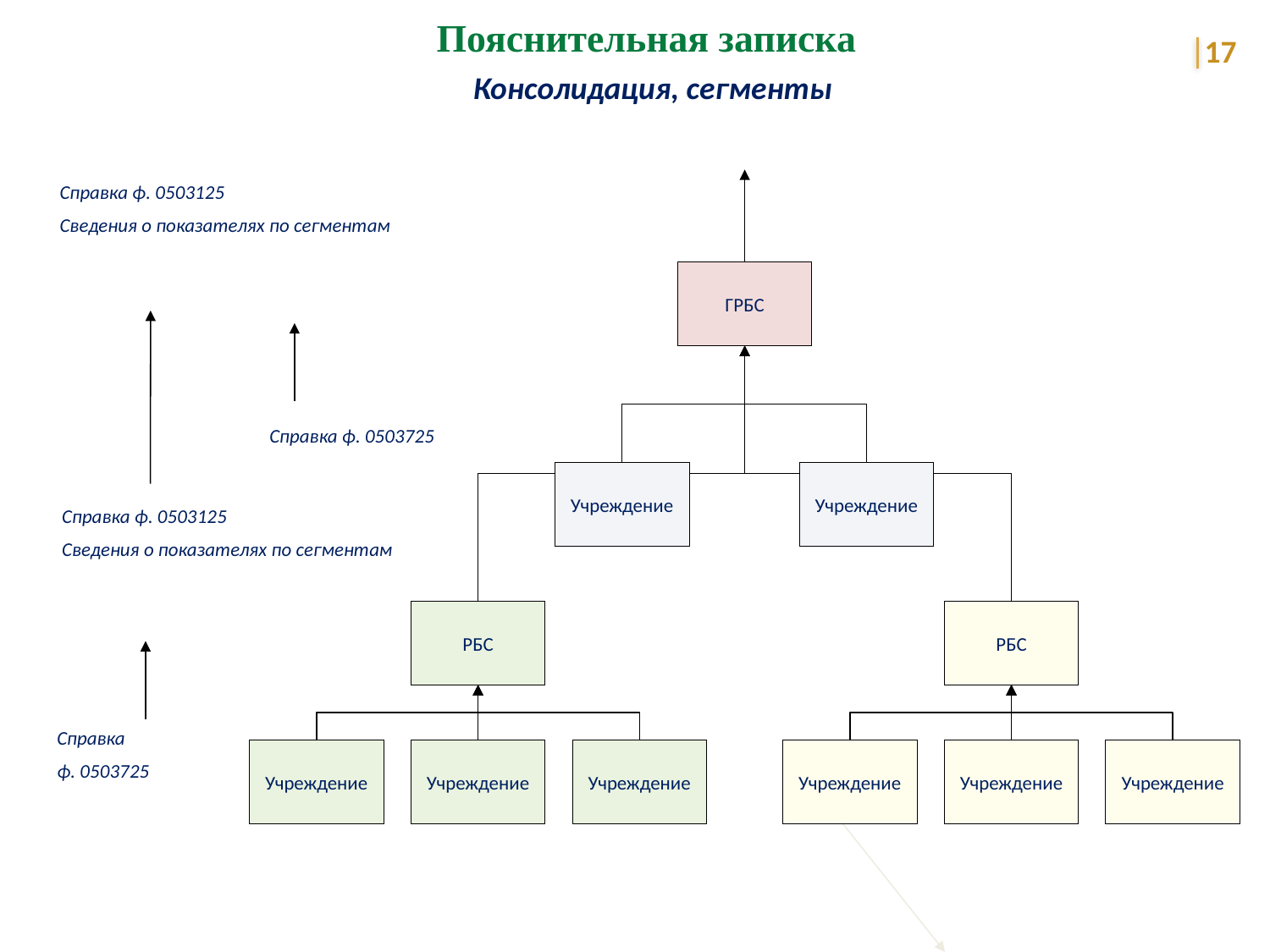

Пояснительная записка
17
Консолидация, сегменты
Справка ф. 0503125
Сведения о показателях по сегментам
ГРБС
Справка ф. 0503725
Учреждение
Учреждение
Справка ф. 0503125
Сведения о показателях по сегментам
РБС
РБС
Справка
ф. 0503725
Учреждение
Учреждение
Учреждение
Учреждение
Учреждение
Учреждение